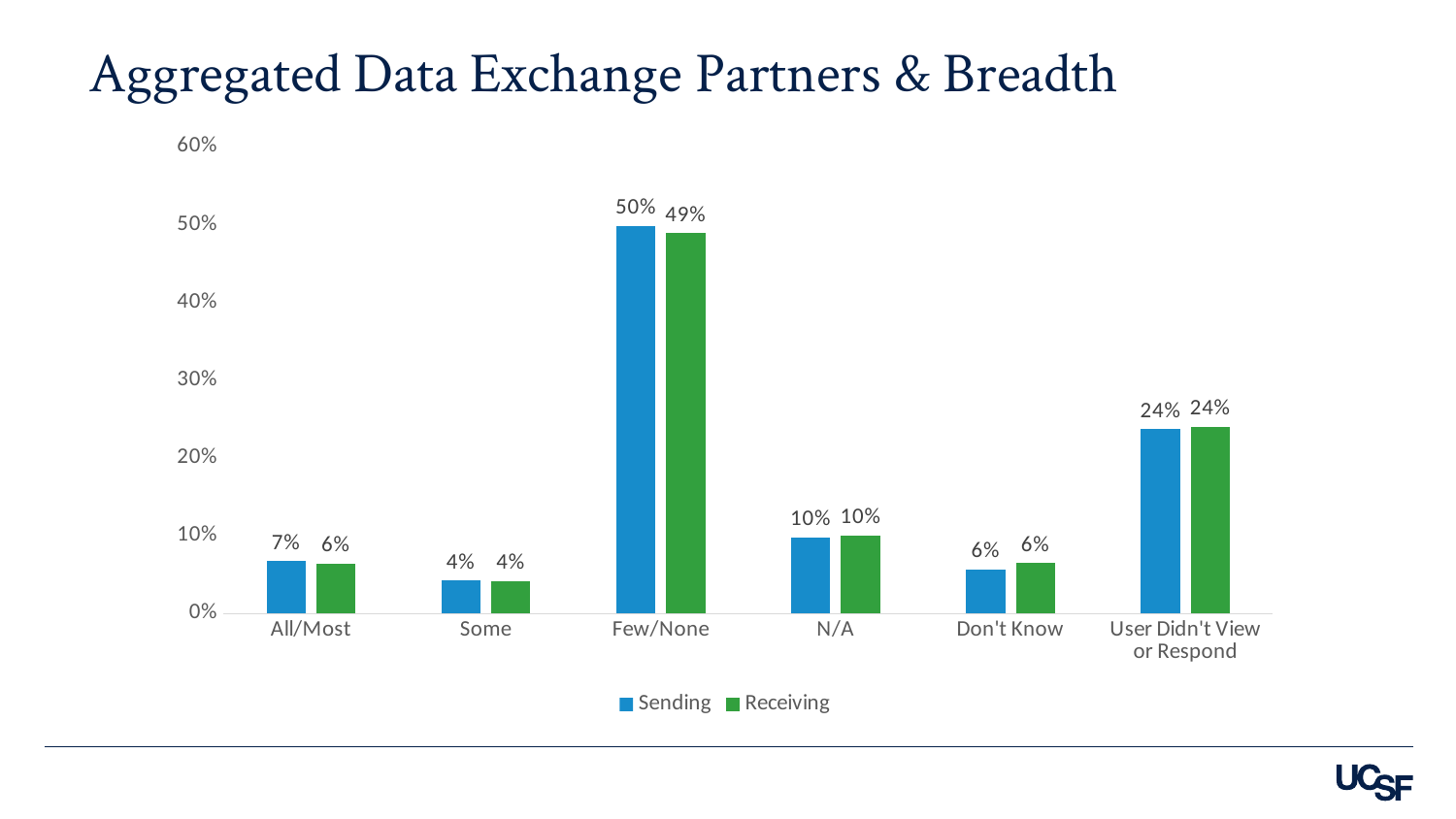

# Aggregated Data Exchange Partners & Breadth

### Chart

| Category | Sending | Receiving |
|---|---|---|
| All/Most | 0.06728778467908902 | 0.06392339544513458 |
| Some | 0.042701863354037264 | 0.041666666666666664 |
| Few/None | 0.4984472049689441 | 0.4891304347826087 |
| N/A | 0.09782608695652174 | 0.10041407867494824 |
| Don't Know | 0.056677018633540376 | 0.06495859213250517 |
| User Didn't View or Respond | 0.2370600414078675 | 0.23990683229813664 |